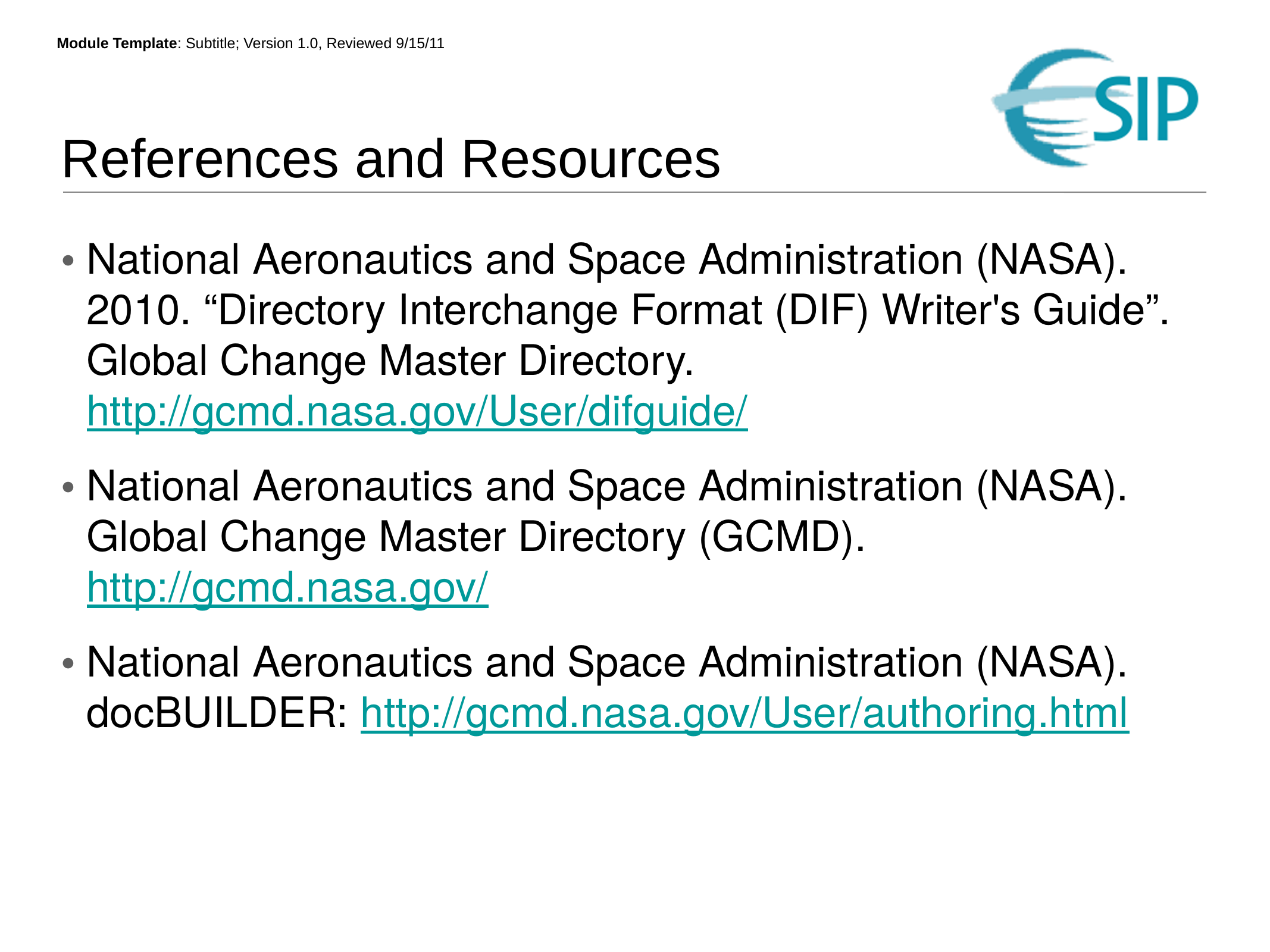

# References and Resources
National Aeronautics and Space Administration (NASA). 2010. “Directory Interchange Format (DIF) Writer's Guide”.
Global Change Master Directory. http://gcmd.nasa.gov/User/difguide/
National Aeronautics and Space Administration (NASA). Global Change Master Directory (GCMD). http://gcmd.nasa.gov/
National Aeronautics and Space Administration (NASA). docBUILDER: http://gcmd.nasa.gov/User/authoring.html